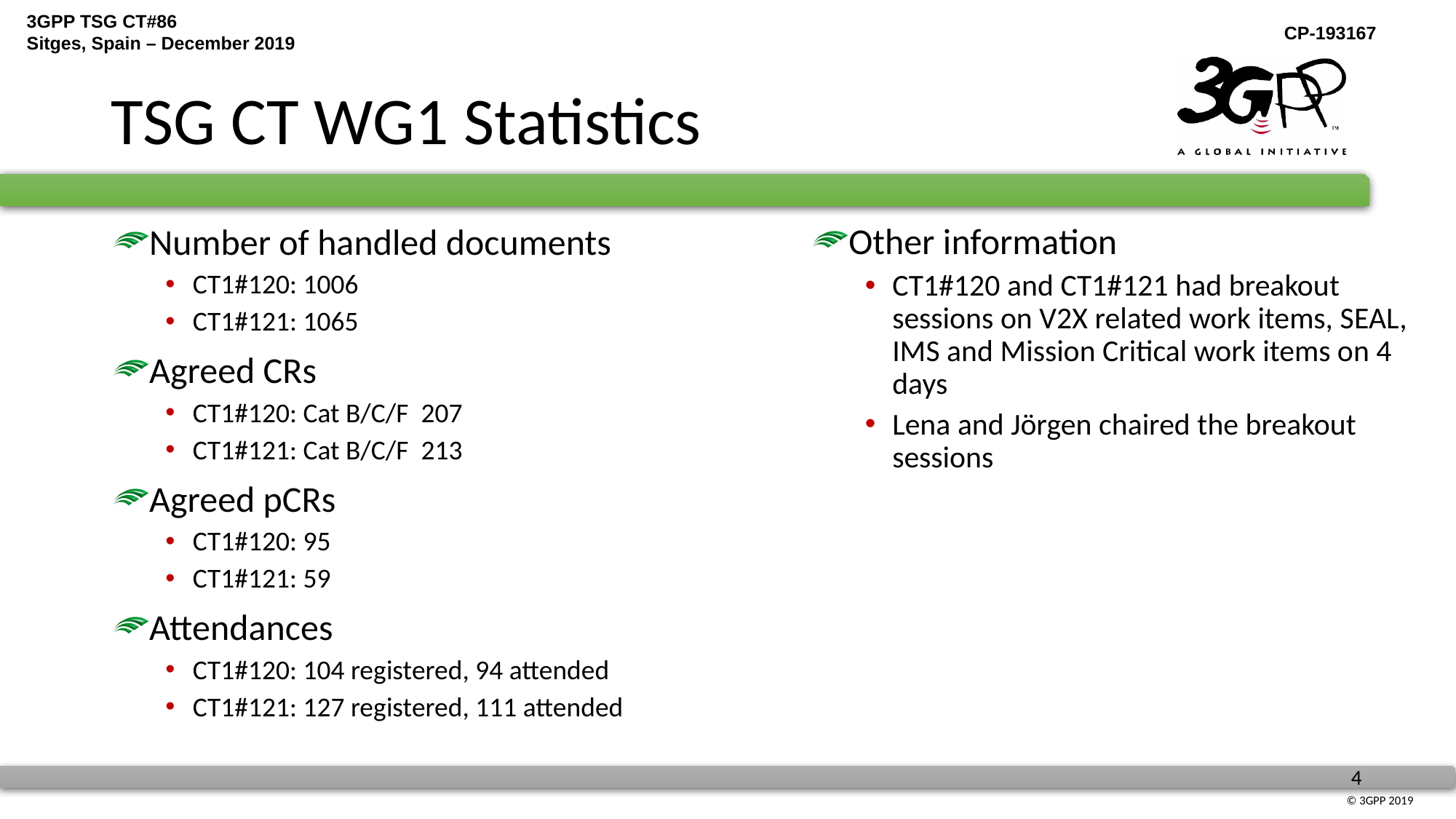

# TSG CT WG1 Statistics
Other information
CT1#120 and CT1#121 had breakout sessions on V2X related work items, SEAL, IMS and Mission Critical work items on 4 days
Lena and Jörgen chaired the breakout sessions

Number of handled documents
CT1#120: 1006
CT1#121: 1065
Agreed CRs
CT1#120: Cat B/C/F  207
CT1#121: Cat B/C/F  213
Agreed pCRs
CT1#120: 95
CT1#121: 59
Attendances
CT1#120: 104 registered, 94 attended
CT1#121: 127 registered, 111 attended